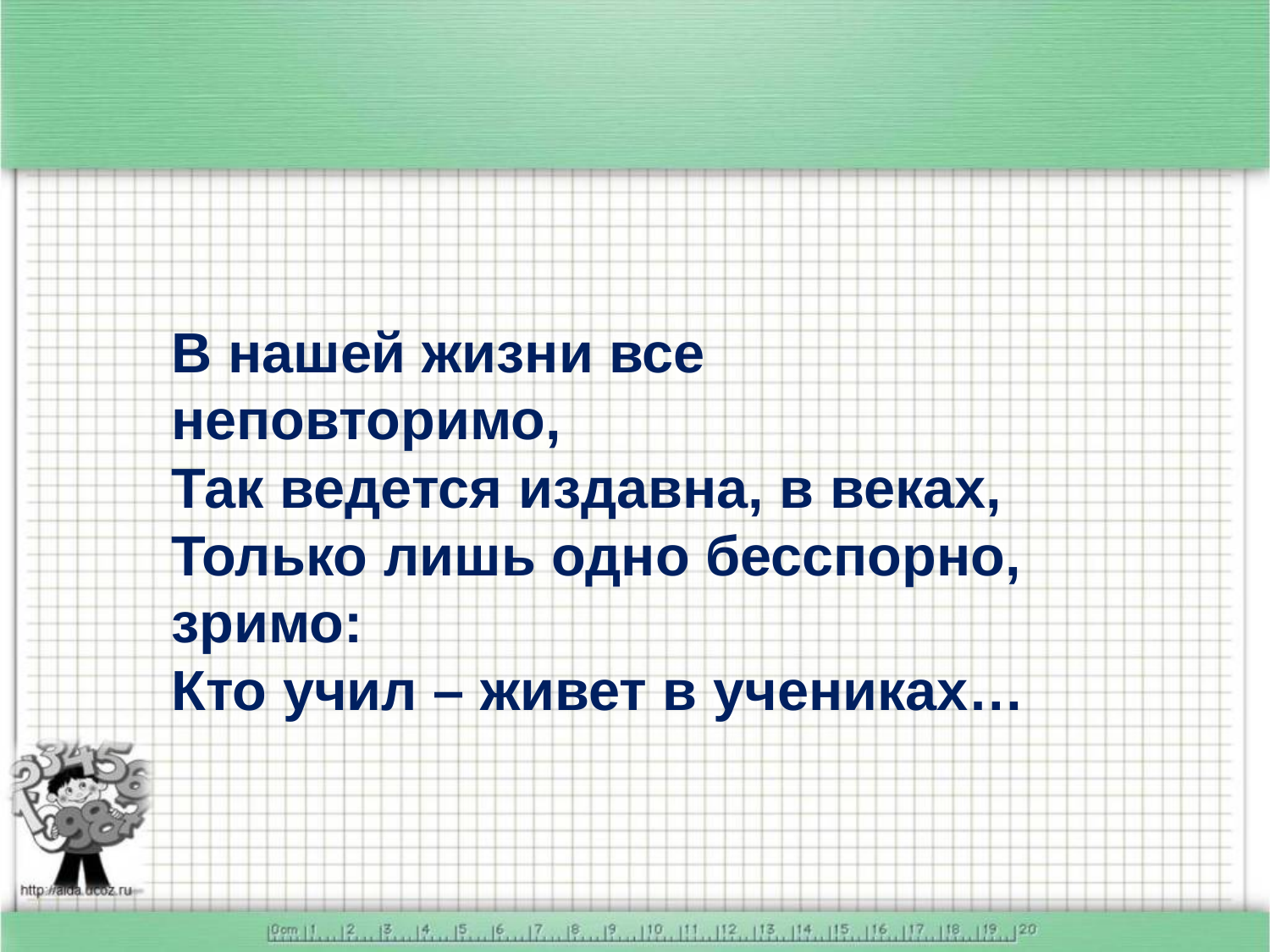

В нашей жизни все неповторимо,
Так ведется издавна, в веках,
Только лишь одно бесспорно, зримо:
Кто учил – живет в учениках…